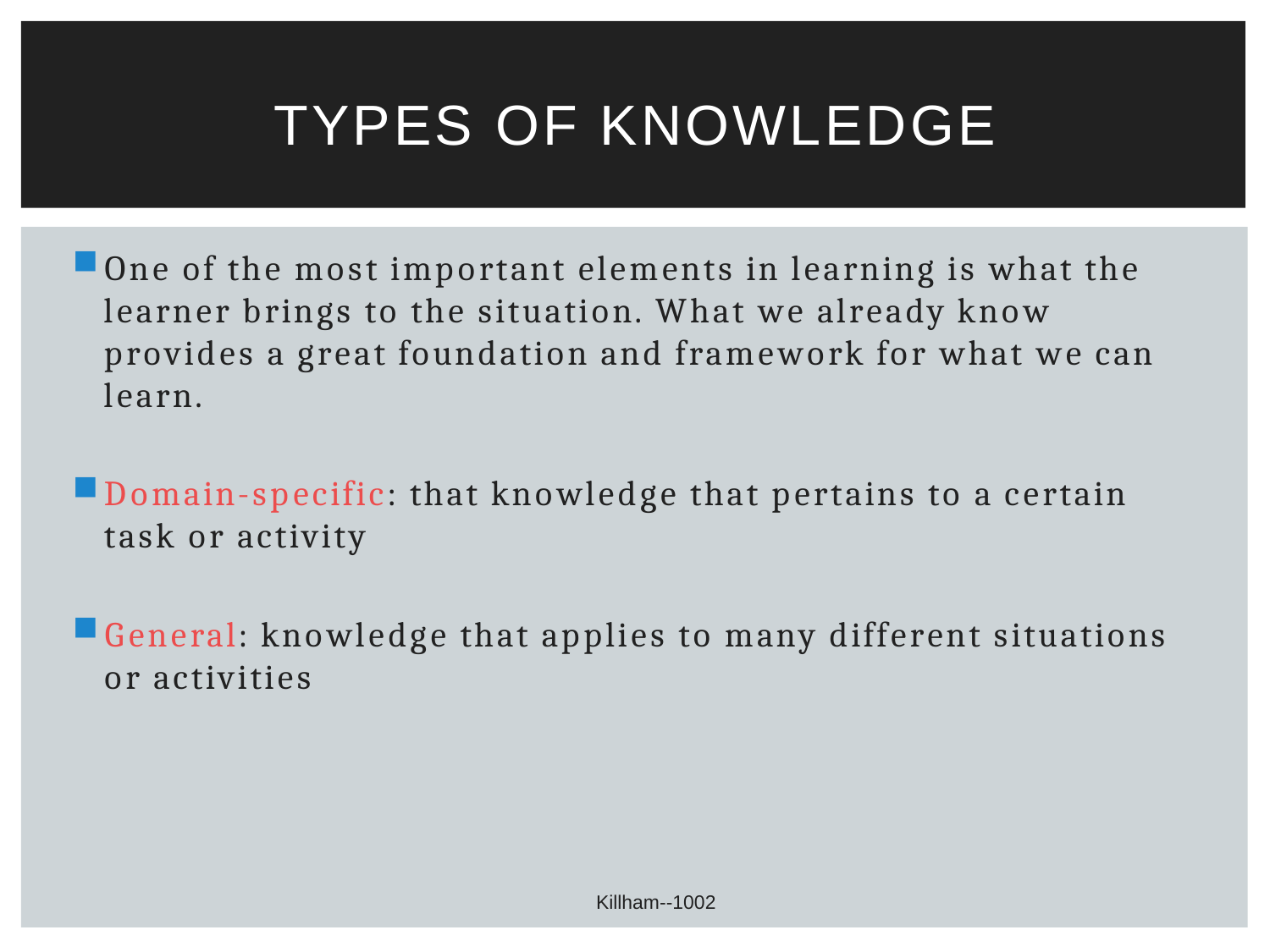

# Types of knowledge
One of the most important elements in learning is what the learner brings to the situation. What we already know provides a great foundation and framework for what we can learn.

Domain-specific: that knowledge that pertains to a certain task or activity

General: knowledge that applies to many different situations or activities

Killham--1002